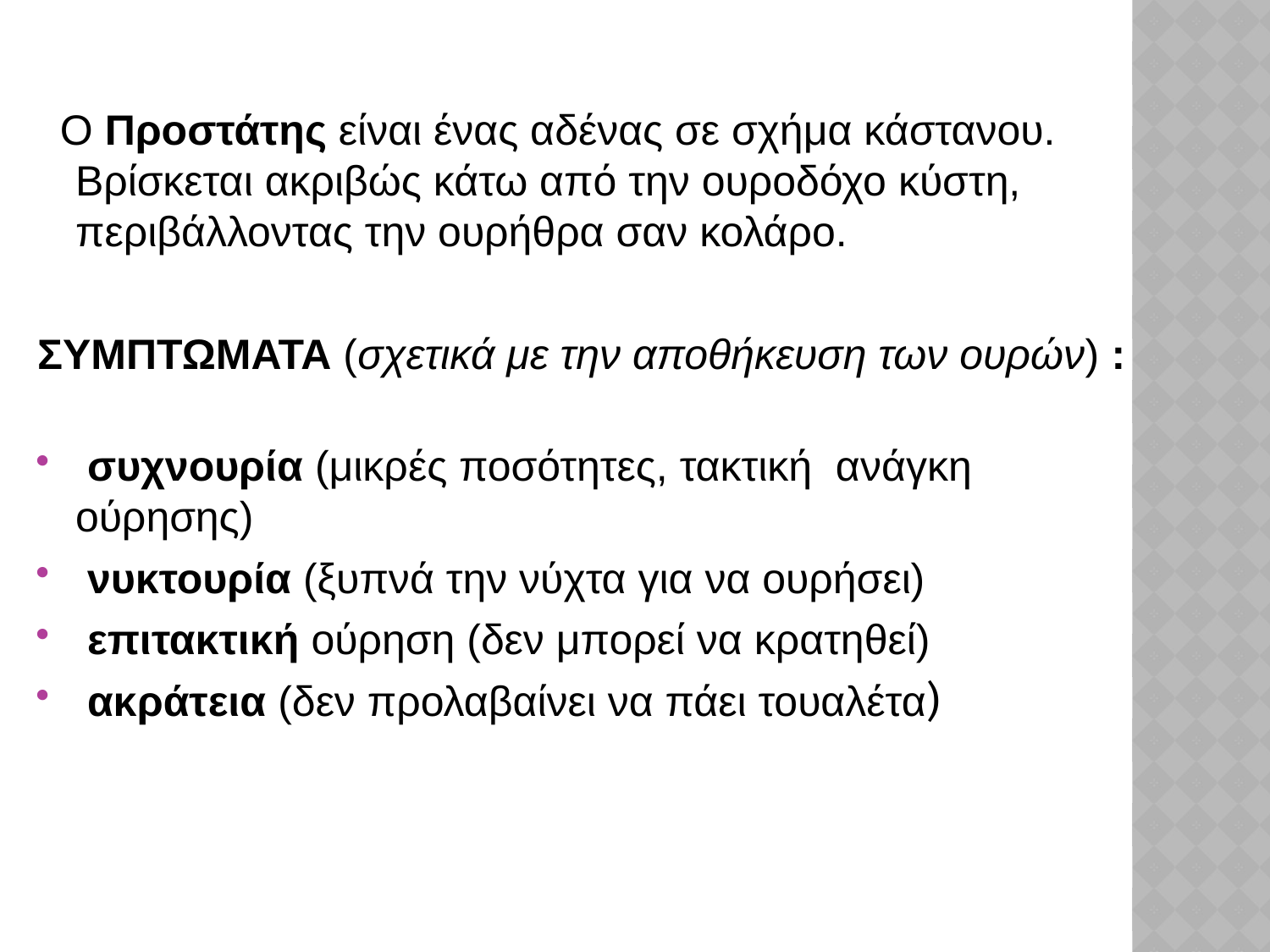

Ο Προστάτης είναι ένας αδένας σε σχήμα κάστανου. Βρίσκεται ακριβώς κάτω από την ουροδόχο κύστη, περιβάλλοντας την ουρήθρα σαν κολάρο.

ΣΥΜΠΤΩΜΑΤΑ (σχετικά με την αποθήκευση των ουρών) :
 συχνουρία (μικρές ποσότητες, τακτική  ανάγκη ούρησης)
 νυκτουρία (ξυπνά την νύχτα για να ουρήσει)
 επιτακτική ούρηση (δεν μπορεί να κρατηθεί)
 ακράτεια (δεν προλαβαίνει να πάει τουαλέτα)